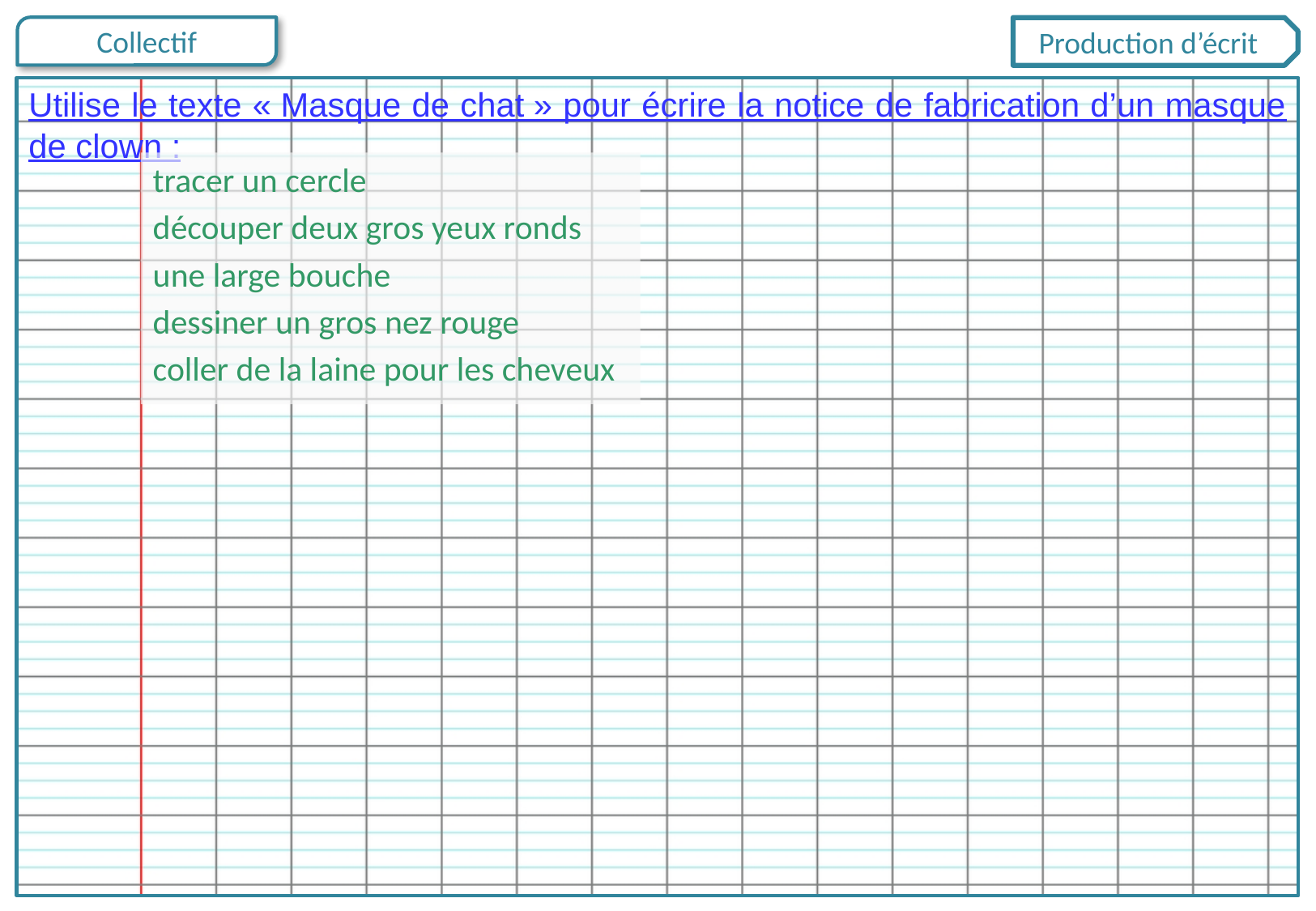

Production d’écrit
Utilise le texte « Masque de chat » pour écrire la notice de fabrication d’un masque de clown :
tracer un cercle
découper deux gros yeux ronds
une large bouche
dessiner un gros nez rouge
coller de la laine pour les cheveux